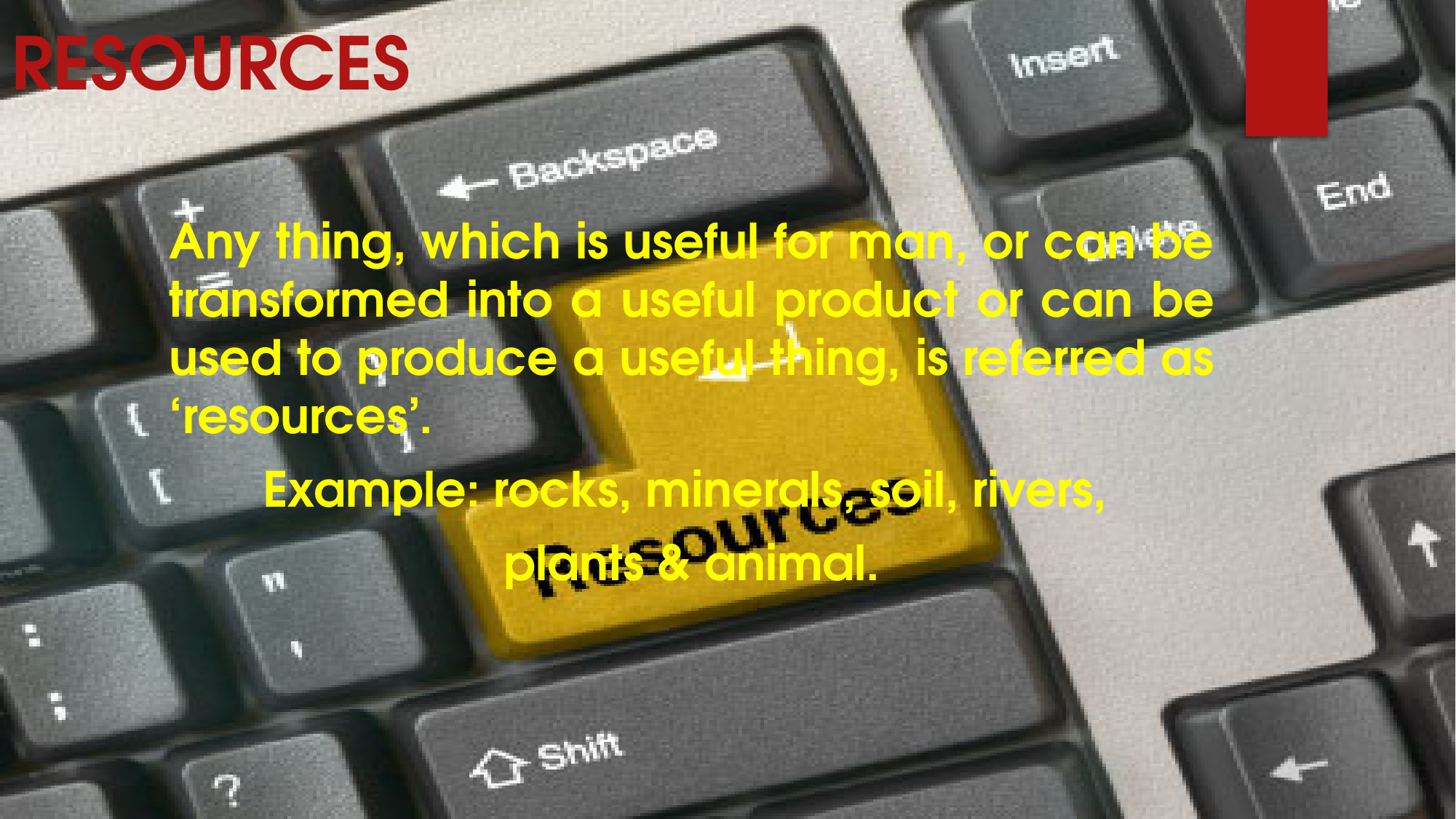

# RESOURCES

Any thing, which is useful for man, or can be transformed into a useful product or can be used to produce a useful thing, is referred as ‘resources’.
Example: rocks, minerals, soil, rivers,
 plants & animal.